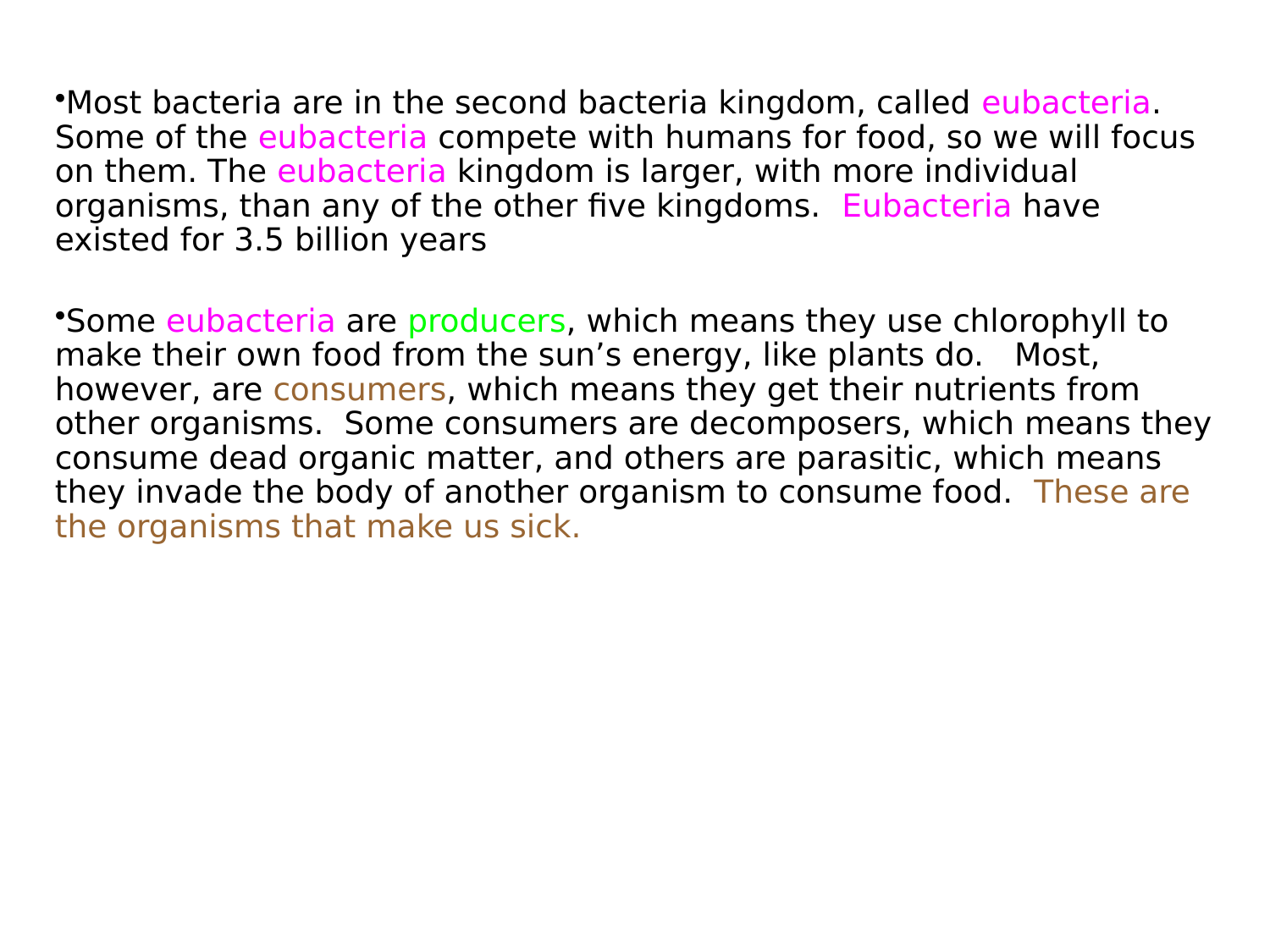

Most bacteria are in the second bacteria kingdom, called eubacteria. Some of the eubacteria compete with humans for food, so we will focus on them. The eubacteria kingdom is larger, with more individual organisms, than any of the other five kingdoms.  Eubacteria have existed for 3.5 billion years

Some eubacteria are producers, which means they use chlorophyll to make their own food from the sun’s energy, like plants do.   Most, however, are consumers, which means they get their nutrients from other organisms.  Some consumers are decomposers, which means they consume dead organic matter, and others are parasitic, which means they invade the body of another organism to consume food.  These are the organisms that make us sick.